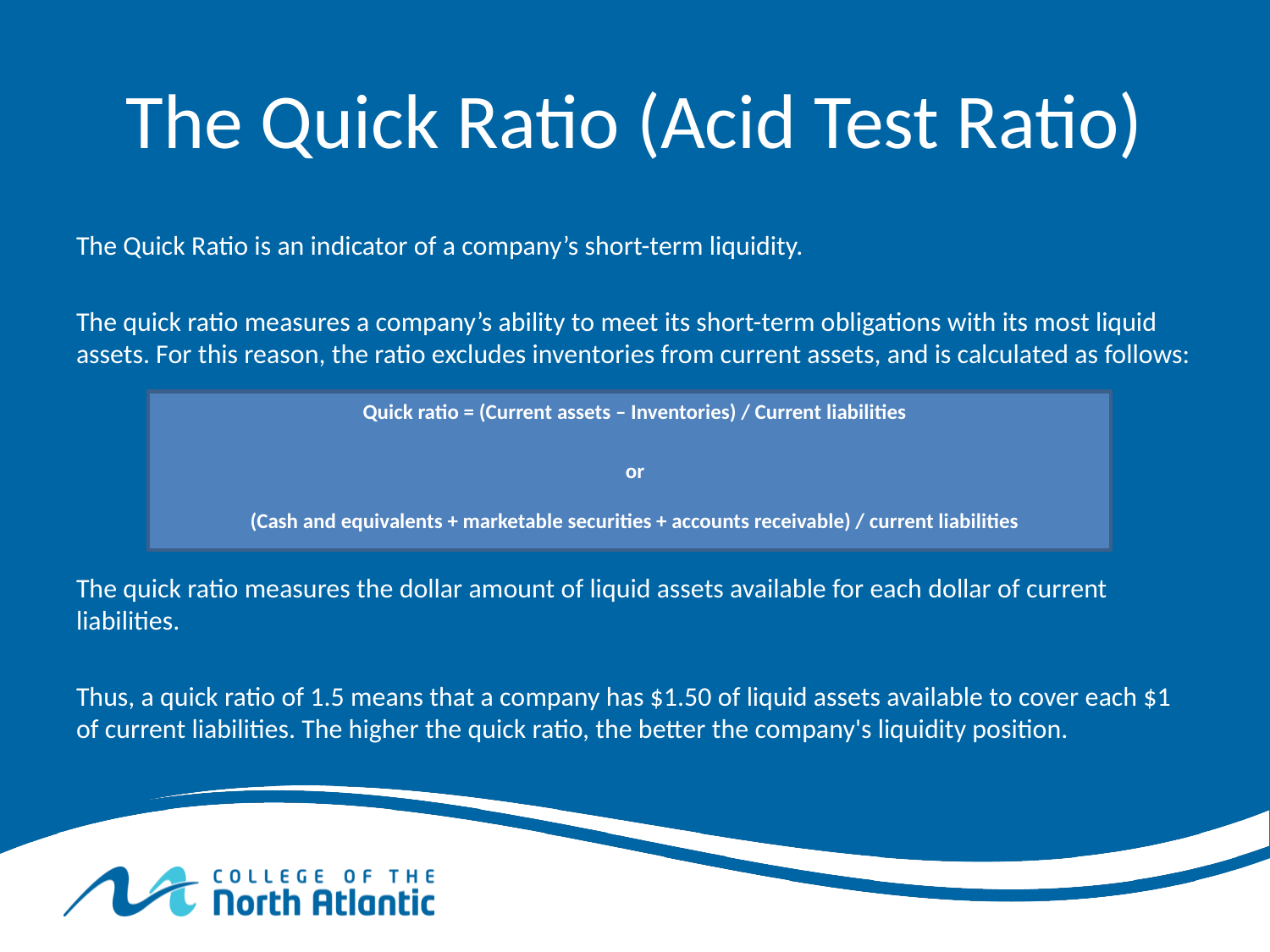

# The Quick Ratio (Acid Test Ratio)
The Quick Ratio is an indicator of a company’s short-term liquidity.

The quick ratio measures a company’s ability to meet its short-term obligations with its most liquid assets. For this reason, the ratio excludes inventories from current assets, and is calculated as follows:

Quick ratio = (Current assets – Inventories) / Current liabilities

or
(Cash and equivalents + marketable securities + accounts receivable) / current liabilities
The quick ratio measures the dollar amount of liquid assets available for each dollar of current liabilities.

Thus, a quick ratio of 1.5 means that a company has $1.50 of liquid assets available to cover each $1 of current liabilities. The higher the quick ratio, the better the company's liquidity position.